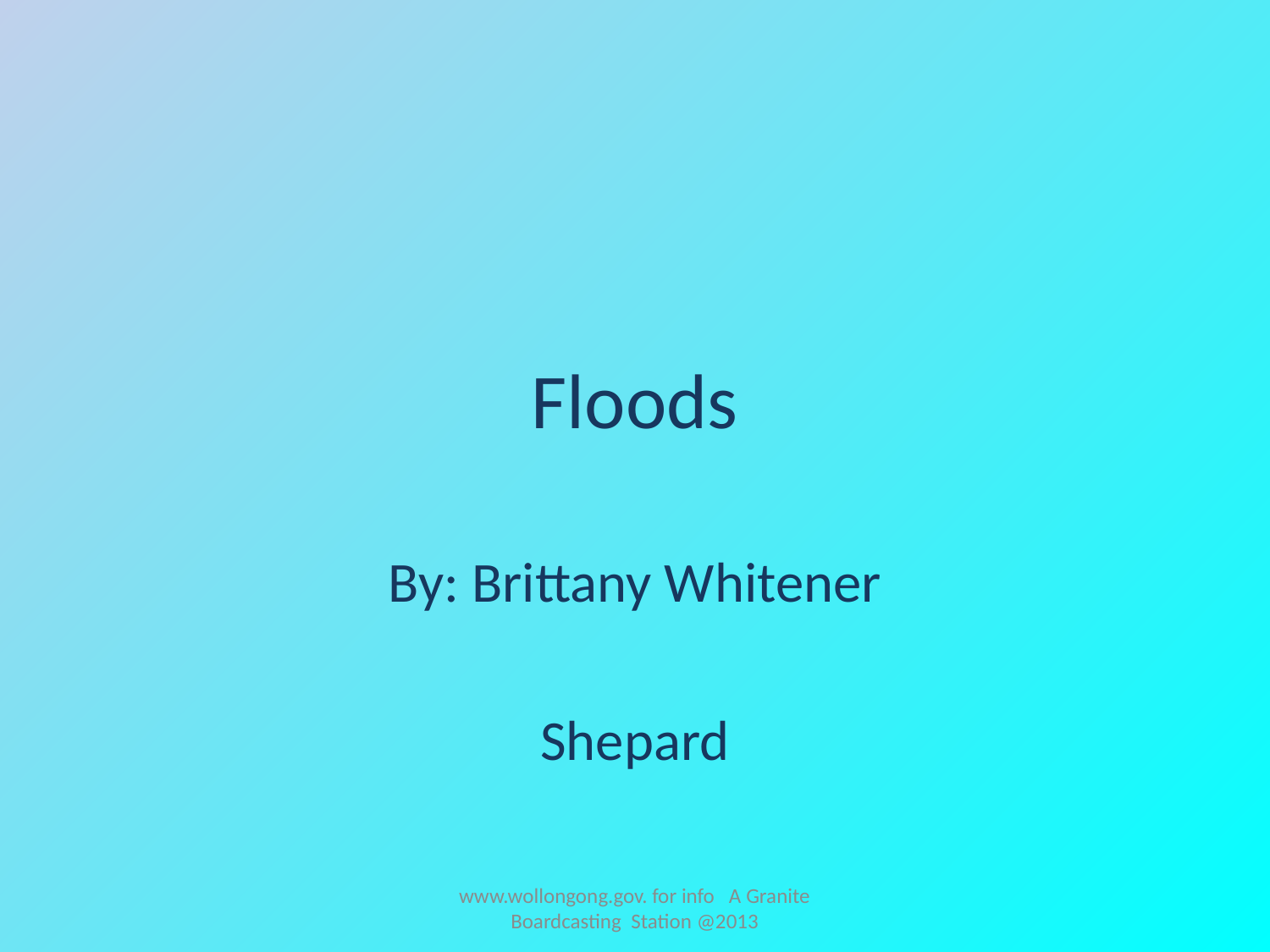

# Floods
By: Brittany Whitener

Shepard

www.wollongong.gov. for info   A Granite Boardcasting  Station @2013